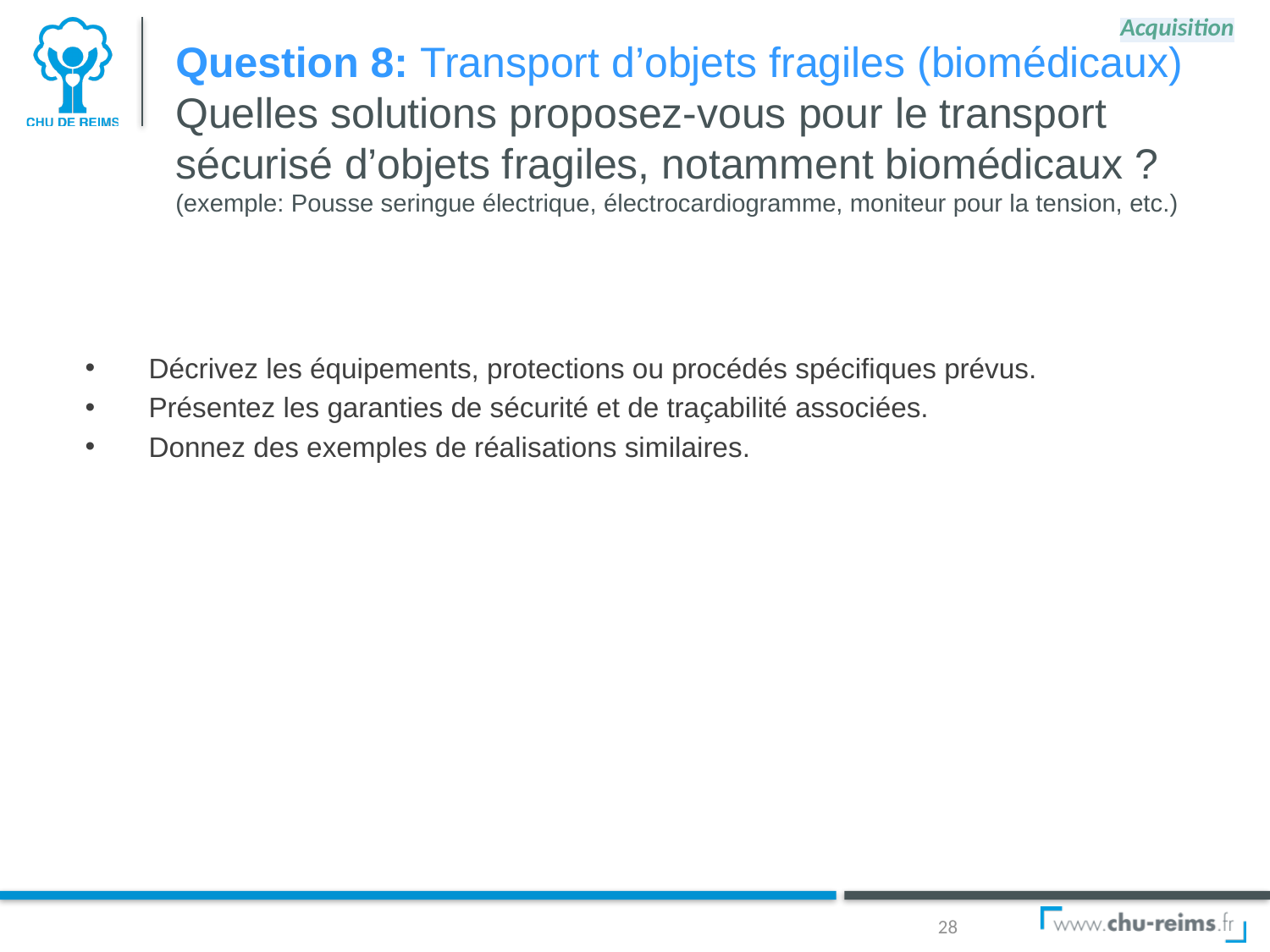

Acquisition
# Question 8: Transport d’objets fragiles (biomédicaux) Quelles solutions proposez-vous pour le transport sécurisé d’objets fragiles, notamment biomédicaux ? (exemple: Pousse seringue électrique, électrocardiogramme, moniteur pour la tension, etc.)
Décrivez les équipements, protections ou procédés spécifiques prévus.
Présentez les garanties de sécurité et de traçabilité associées.
Donnez des exemples de réalisations similaires.
28